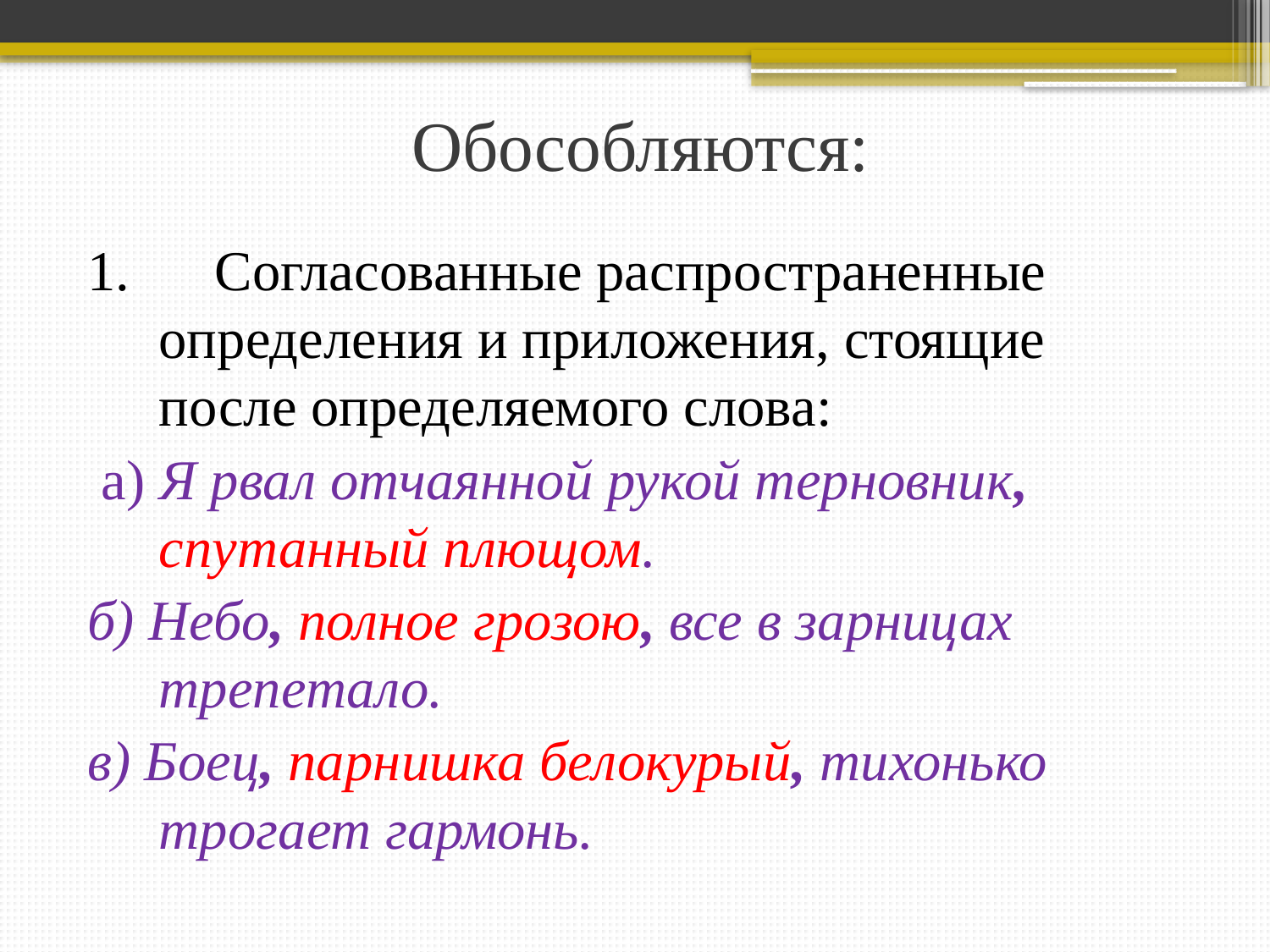

# Обособляются:
1.      Согласованные распространенные определения и приложения, стоящие после определяемого слова:
 а) Я рвал отчаянной рукой терновник, спутанный плющом.
б) Небо, полное грозою, все в зарницах трепетало.
в) Боец, парнишка белокурый, тихонько трогает гармонь.